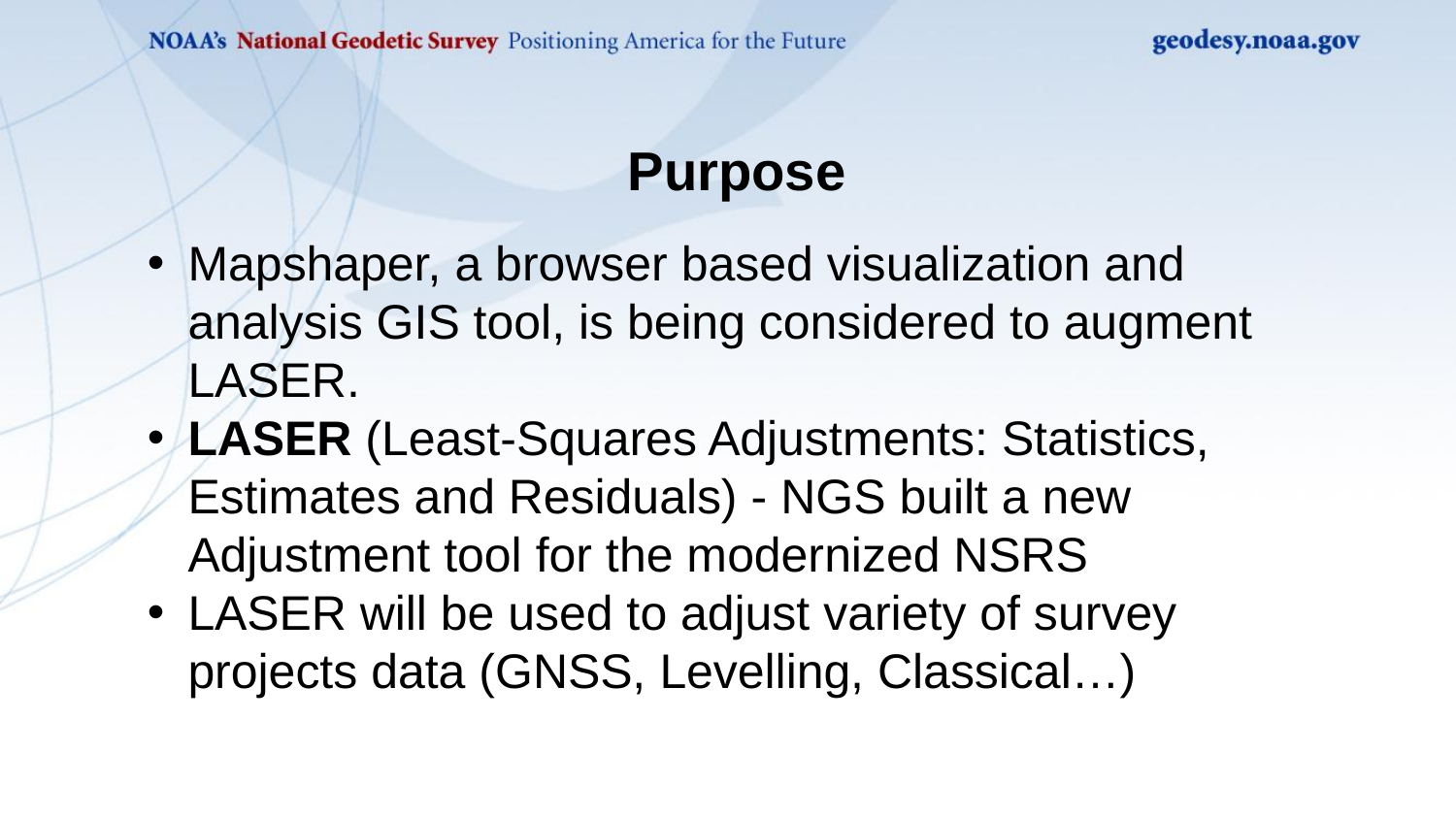

# Purpose
Mapshaper, a browser based visualization and analysis GIS tool, is being considered to augment LASER.
LASER (Least-Squares Adjustments: Statistics, Estimates and Residuals) - NGS built a new Adjustment tool for the modernized NSRS
LASER will be used to adjust variety of survey projects data (GNSS, Levelling, Classical…)